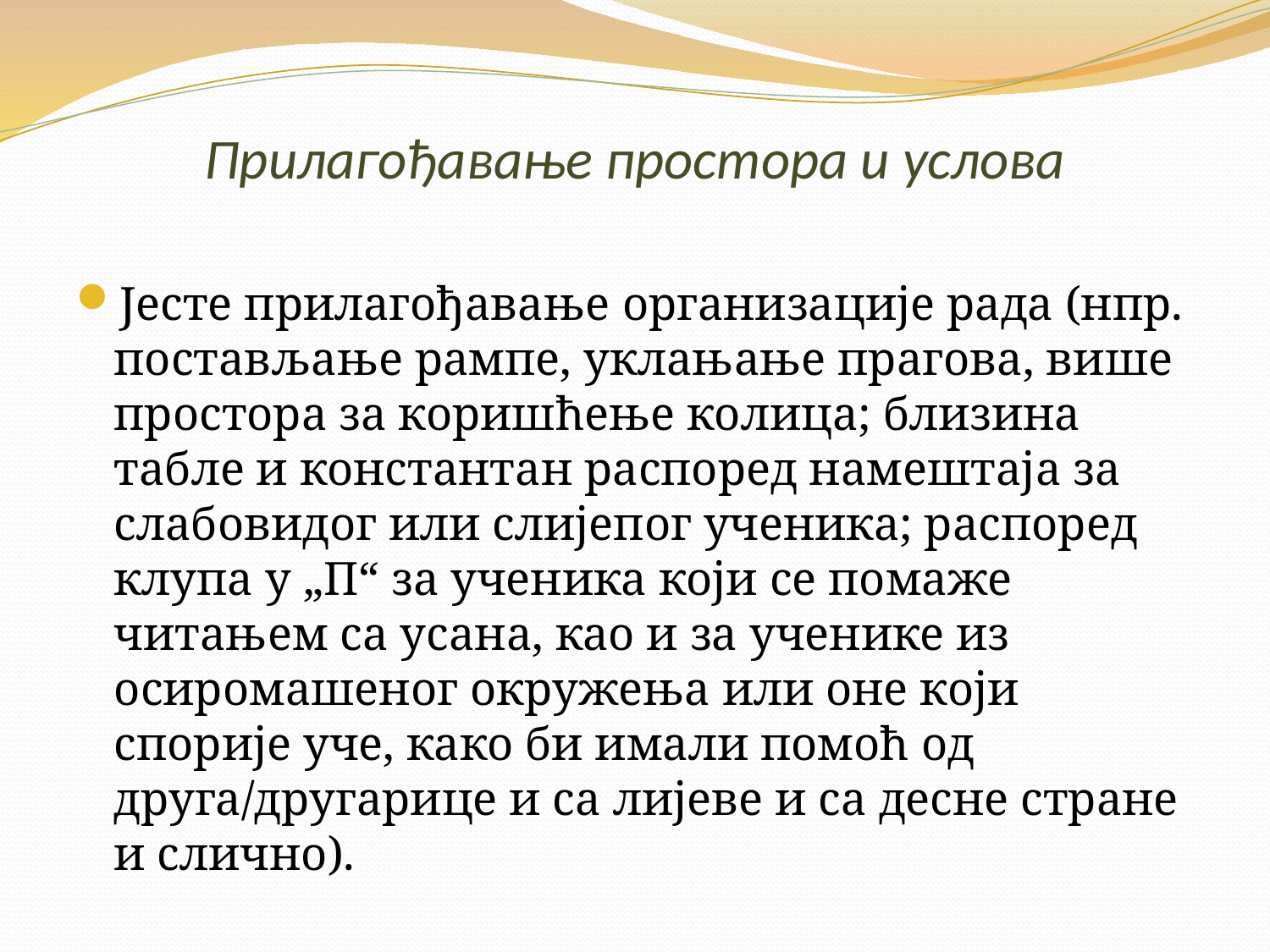

# Прилагођавање простора и услова
Јесте прилагођавање организације рада (нпр. постављање рампе, уклањање прагова, више простора за коришћење колица; близина табле и константан распоред намештаја за слабовидог или слијепог ученика; распоред клупа у „П“ за ученика који се помаже читањем са усана, као и за ученике из осиромашеног окружења или оне који спорије уче, како би имали помоћ од друга/другарице и са лијеве и са десне стране и слично).